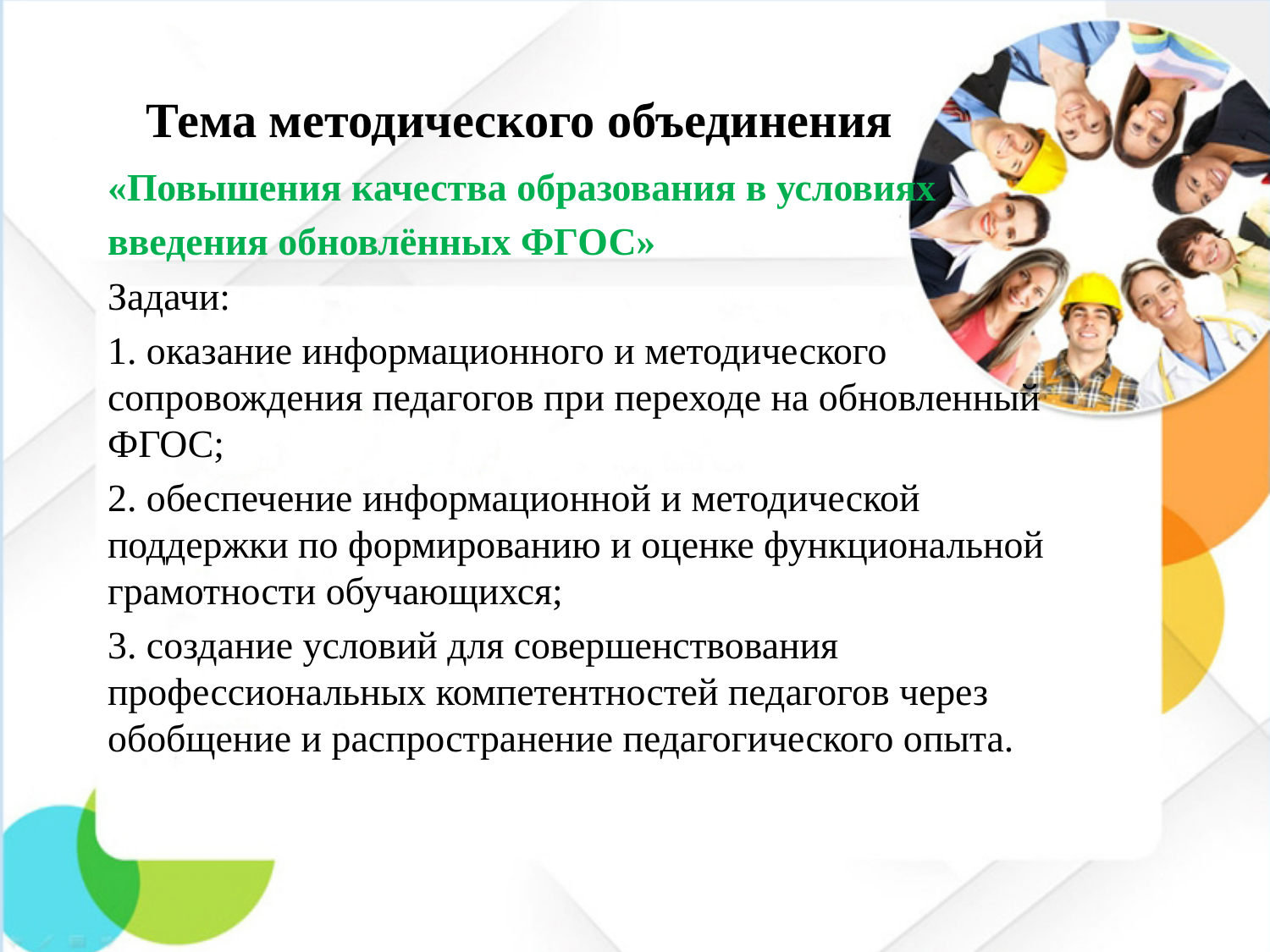

# Тема методического объединения
«Повышения качества образования в условиях
введения обновлённых ФГОС»
Задачи:
1. оказание информационного и методического сопровождения педагогов при переходе на обновленный ФГОС;
2. обеспечение информационной и методической поддержки по формированию и оценке функциональной грамотности обучающихся;
3. создание условий для совершенствования профессиональных компетентностей педагогов через обобщение и распространение педагогического опыта.